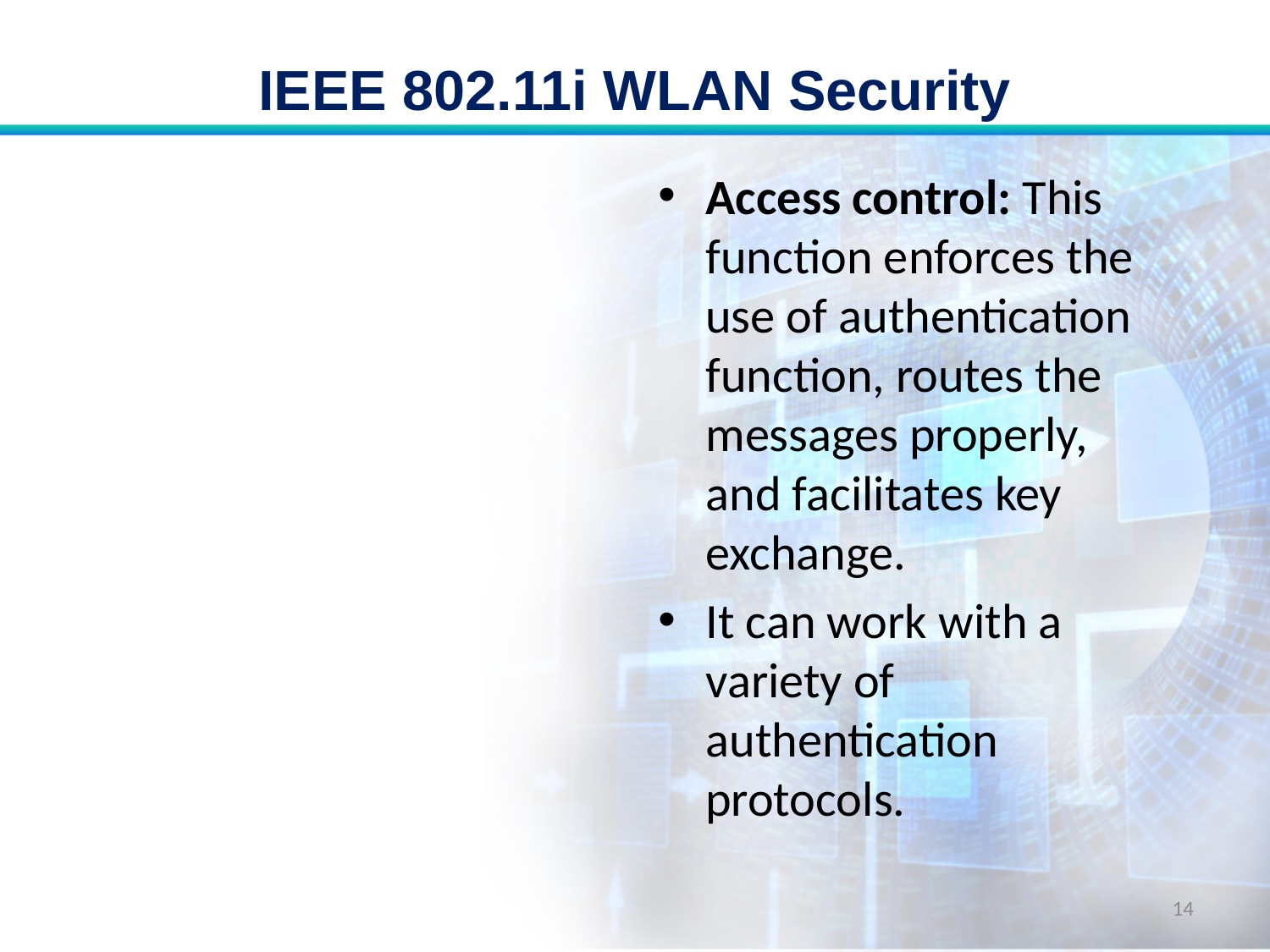

# IEEE 802.11i WLAN Security
Access control: This function enforces the use of authentication function, routes the messages properly, and facilitates key exchange.
It can work with a variety of authentication protocols.
14